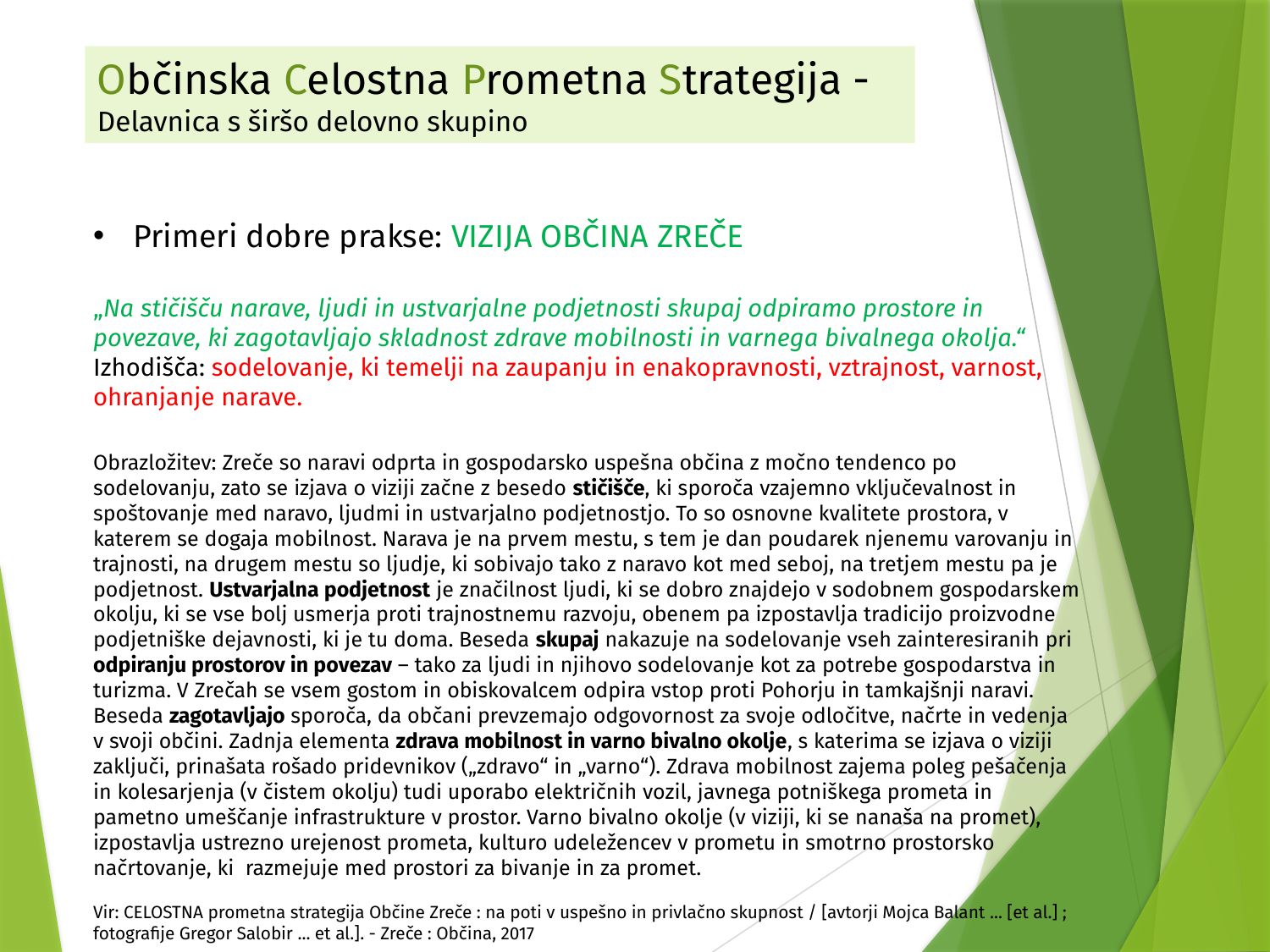

Občinska Celostna Prometna Strategija -
Delavnica s širšo delovno skupino
Primeri dobre prakse: VIZIJA OBČINA ZREČE

„Na stičišču narave, ljudi in ustvarjalne podjetnosti skupaj odpiramo prostore in povezave, ki zagotavljajo skladnost zdrave mobilnosti in varnega bivalnega okolja.“
Izhodišča: sodelovanje, ki temelji na zaupanju in enakopravnosti, vztrajnost, varnost, ohranjanje narave.

Obrazložitev: Zreče so naravi odprta in gospodarsko uspešna občina z močno tendenco po sodelovanju, zato se izjava o viziji začne z besedo stičišče, ki sporoča vzajemno vključevalnost in spoštovanje med naravo, ljudmi in ustvarjalno podjetnostjo. To so osnovne kvalitete prostora, v katerem se dogaja mobilnost. Narava je na prvem mestu, s tem je dan poudarek njenemu varovanju in trajnosti, na drugem mestu so ljudje, ki sobivajo tako z naravo kot med seboj, na tretjem mestu pa je podjetnost. Ustvarjalna podjetnost je značilnost ljudi, ki se dobro znajdejo v sodobnem gospodarskem okolju, ki se vse bolj usmerja proti trajnostnemu razvoju, obenem pa izpostavlja tradicijo proizvodne podjetniške dejavnosti, ki je tu doma. Beseda skupaj nakazuje na sodelovanje vseh zainteresiranih pri odpiranju prostorov in povezav – tako za ljudi in njihovo sodelovanje kot za potrebe gospodarstva in turizma. V Zrečah se vsem gostom in obiskovalcem odpira vstop proti Pohorju in tamkajšnji naravi.  Beseda zagotavljajo sporoča, da občani prevzemajo odgovornost za svoje odločitve, načrte in vedenja v svoji občini. Zadnja elementa zdrava mobilnost in varno bivalno okolje, s katerima se izjava o viziji zaključi, prinašata rošado pridevnikov („zdravo“ in „varno“). Zdrava mobilnost zajema poleg pešačenja in kolesarjenja (v čistem okolju) tudi uporabo električnih vozil, javnega potniškega prometa in pametno umeščanje infrastrukture v prostor. Varno bivalno okolje (v viziji, ki se nanaša na promet), izpostavlja ustrezno urejenost prometa, kulturo udeležencev v prometu in smotrno prostorsko načrtovanje, ki  razmejuje med prostori za bivanje in za promet.

Vir: CELOSTNA prometna strategija Občine Zreče : na poti v uspešno in privlačno skupnost / [avtorji Mojca Balant ... [et al.] ; fotografije Gregor Salobir ... et al.]. - Zreče : Občina, 2017